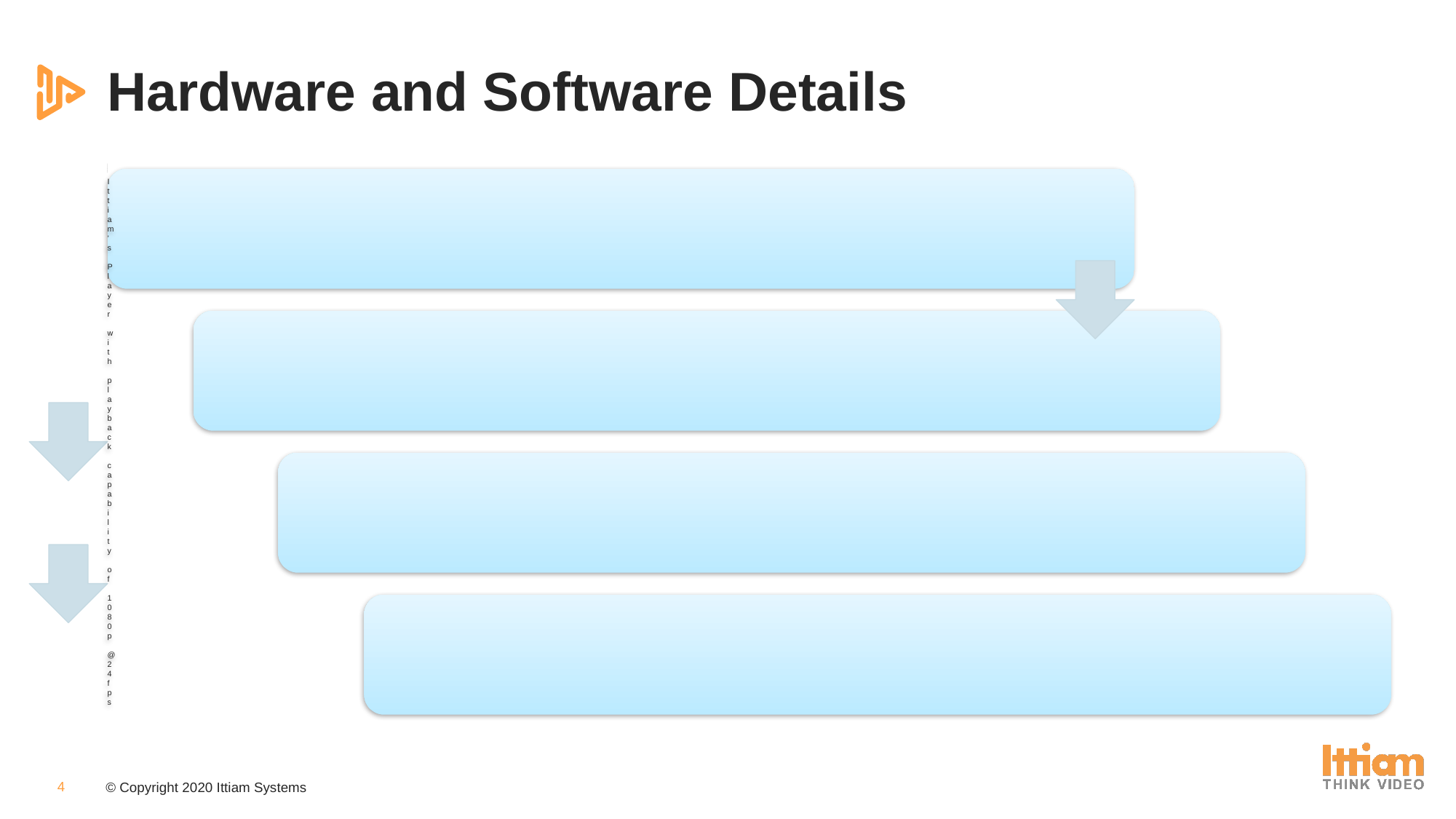

# Hardware and Software Details
Ittiam’s Player with playback capability of 1080p @24fps